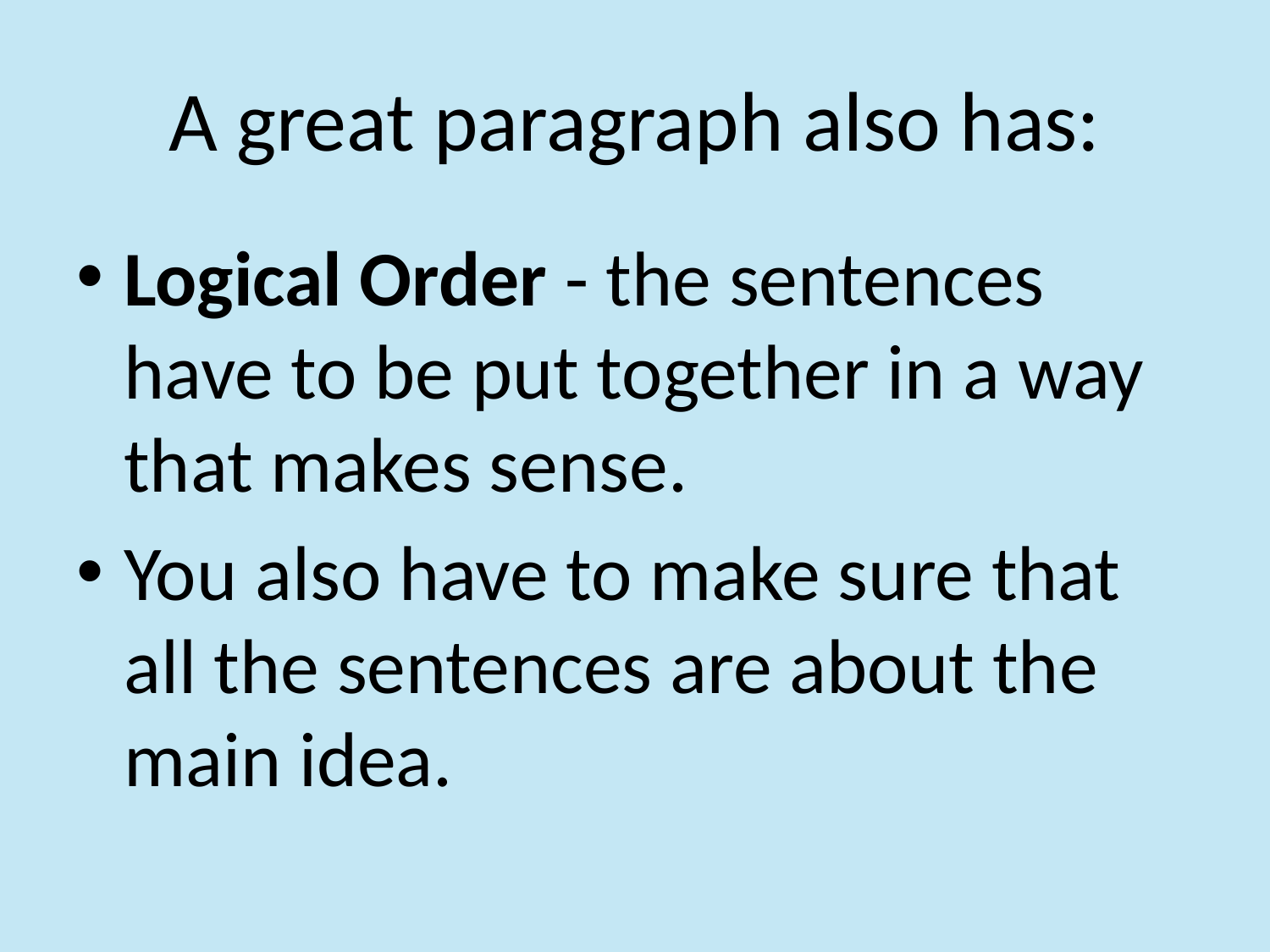

# A great paragraph also has:
Logical Order - the sentences have to be put together in a way that makes sense.
You also have to make sure that all the sentences are about the main idea.